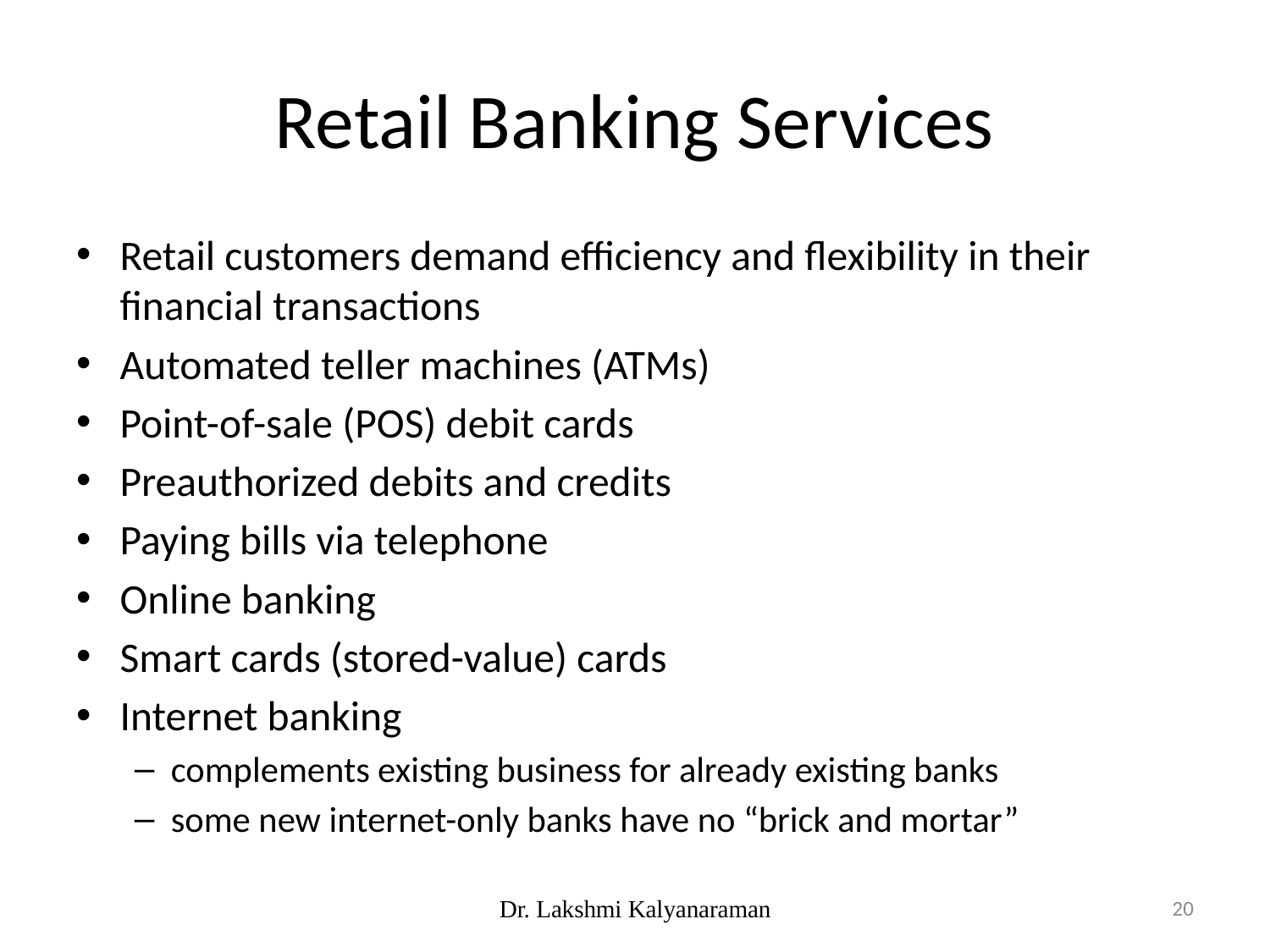

# Retail Banking Services
Retail customers demand efficiency and flexibility in their financial transactions
Automated teller machines (ATMs)
Point-of-sale (POS) debit cards
Preauthorized debits and credits
Paying bills via telephone
Online banking
Smart cards (stored-value) cards
Internet banking
complements existing business for already existing banks
some new internet-only banks have no “brick and mortar”

Dr. Lakshmi Kalyanaraman
20